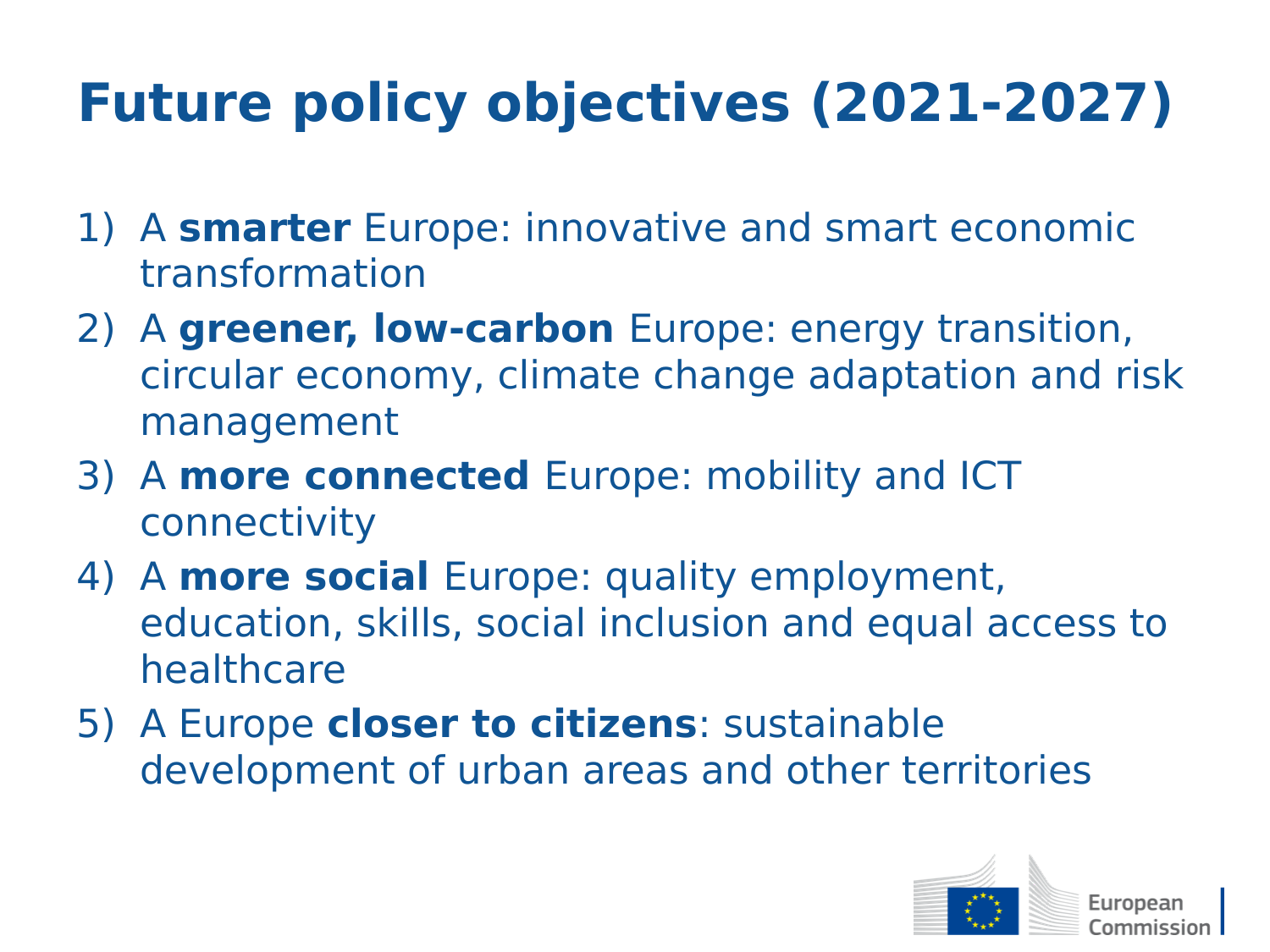

# Future policy objectives (2021-2027)
A smarter Europe: innovative and smart economic transformation
A greener, low-carbon Europe: energy transition, circular economy, climate change adaptation and risk management
A more connected Europe: mobility and ICT connectivity
A more social Europe: quality employment, education, skills, social inclusion and equal access to healthcare
A Europe closer to citizens: sustainable development of urban areas and other territories